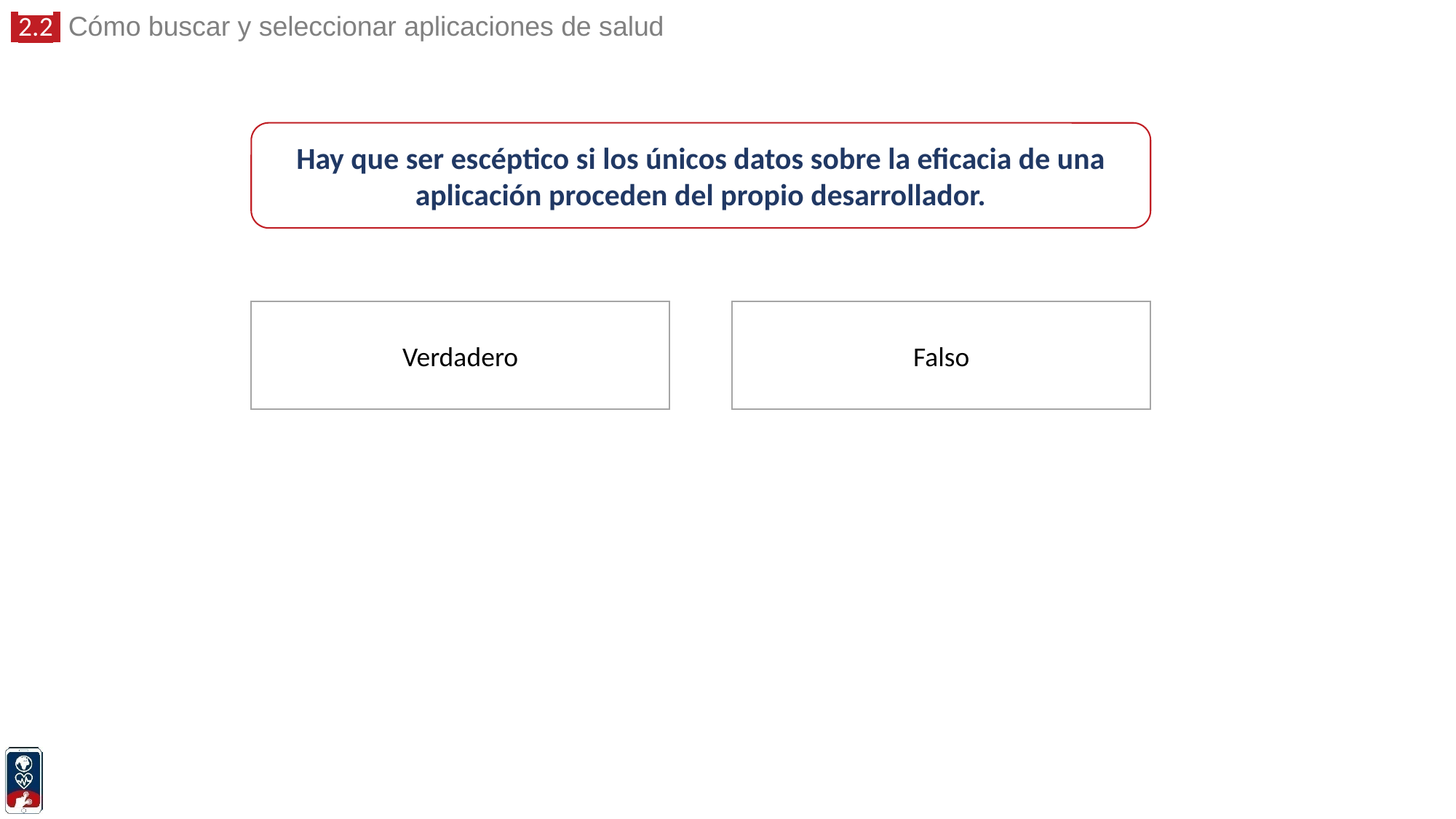

Hay que ser escéptico si los únicos datos sobre la eficacia de una aplicación proceden del propio desarrollador.
Verdadero
Falso